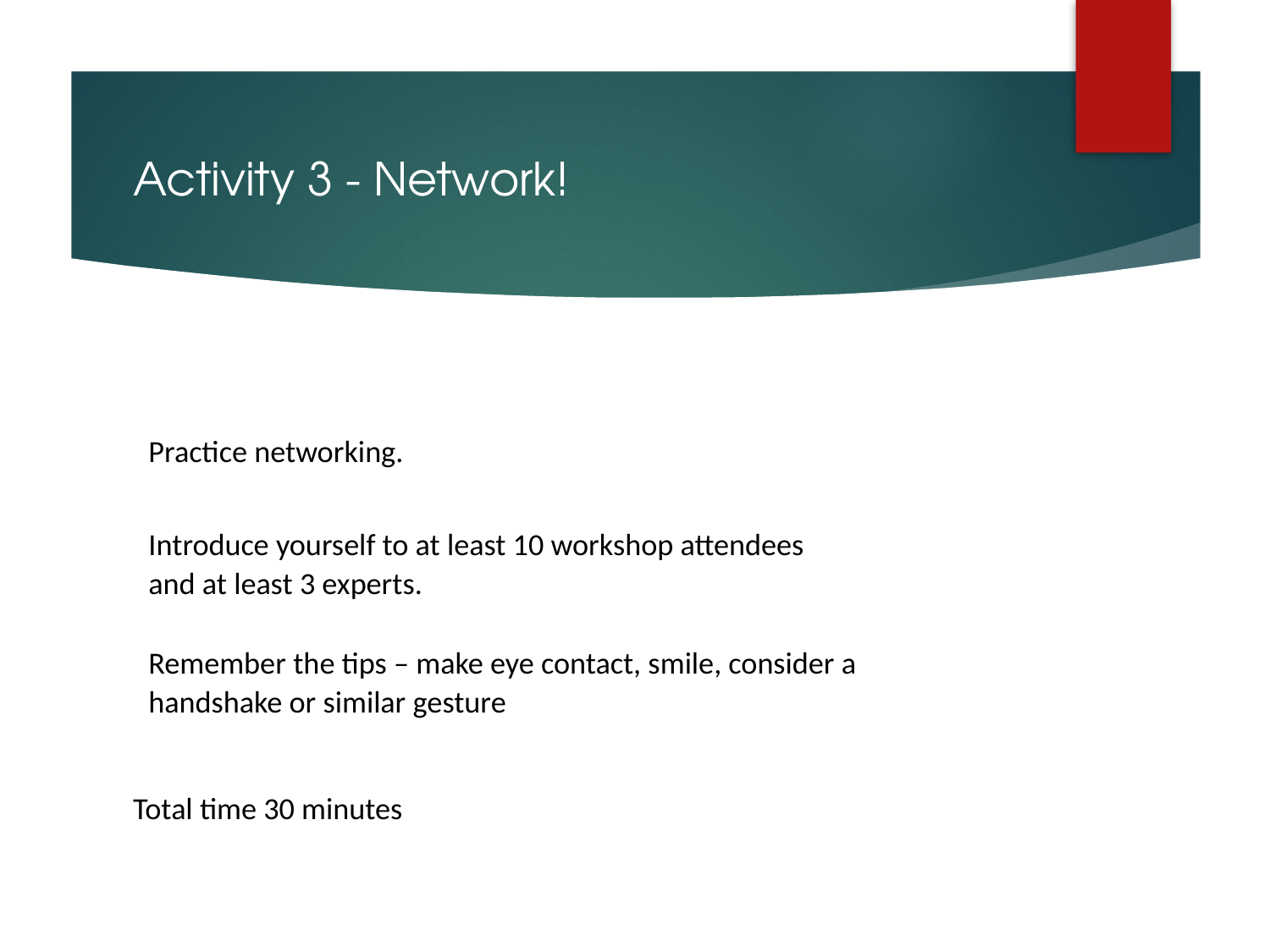

# Activity 3 - Network!

Practice networking.

Introduce yourself to at least 10 workshop attendees
and at least 3 experts.

Remember the tips – make eye contact, smile, consider a handshake or similar gesture

Total time 30 minutes